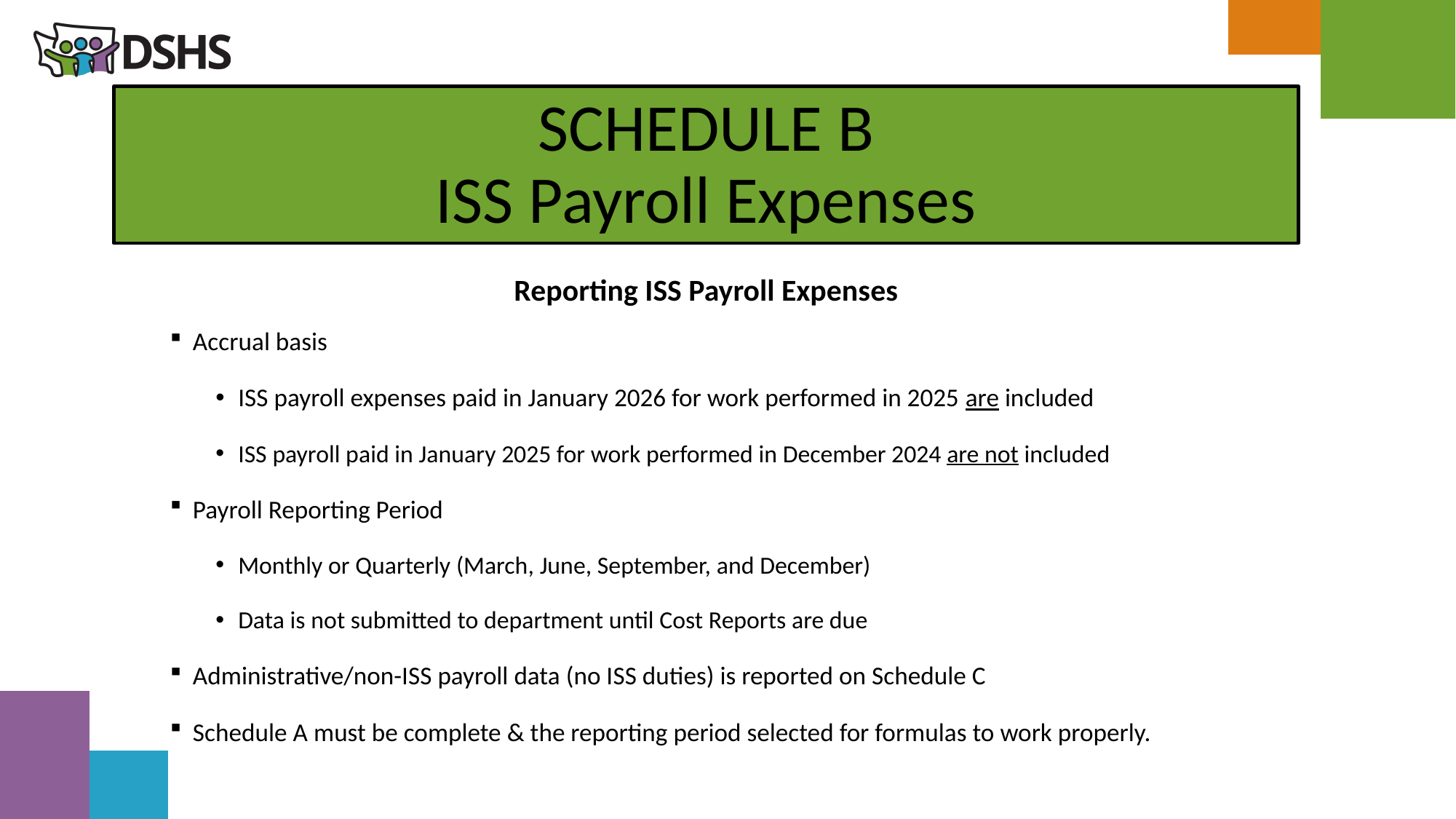

# SCHEDULE B ISS Payroll Expenses
Reporting ISS Payroll Expenses

Accrual basis

ISS payroll expenses paid in January 2026 for work performed in 2025 are included

ISS payroll paid in January 2025 for work performed in December 2024 are not included

Payroll Reporting Period

Monthly or Quarterly (March, June, September, and December)

Data is not submitted to department until Cost Reports are due

Administrative/non-ISS payroll data (no ISS duties) is reported on Schedule C

Schedule A must be complete & the reporting period selected for formulas to work properly.